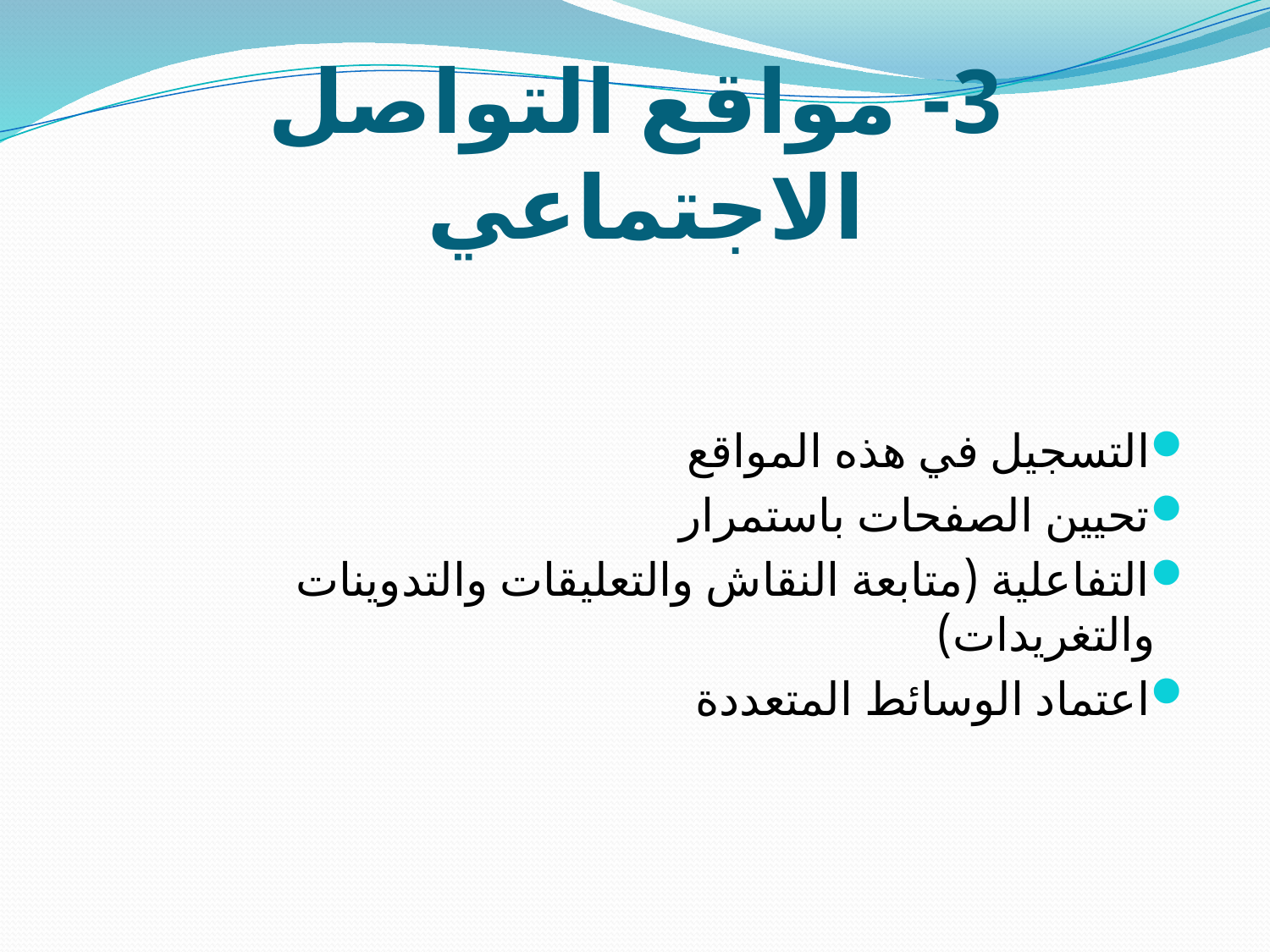

# 3- مواقع التواصل الاجتماعي
التسجيل في هذه المواقع
تحيين الصفحات باستمرار
التفاعلية (متابعة النقاش والتعليقات والتدوينات والتغريدات)
اعتماد الوسائط المتعددة